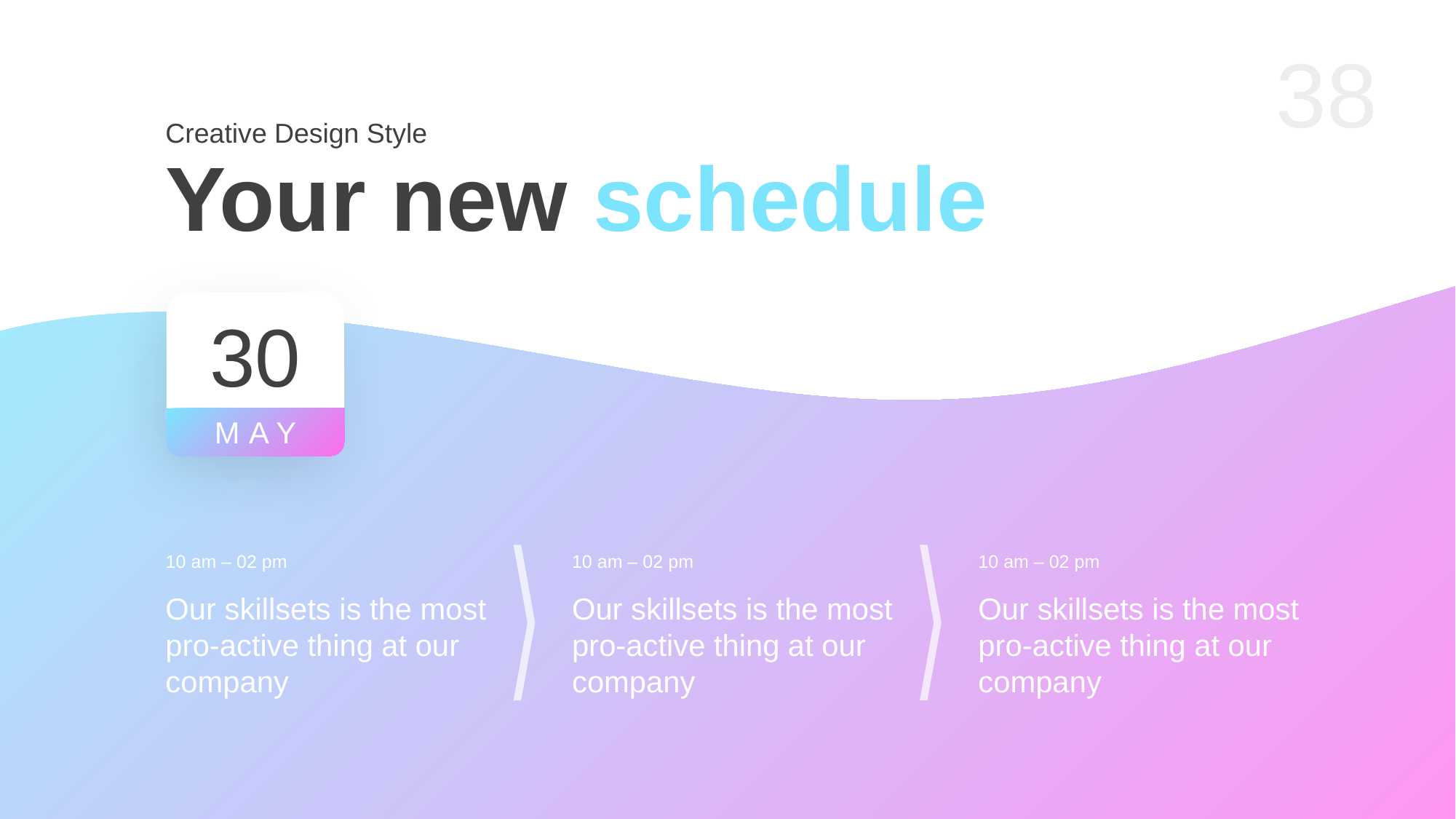

Creative Design Style
Your new schedule

30

MAY
10 am – 02 pm
Our skillsets is the most pro-active thing at our company

10 am – 02 pm
Our skillsets is the most pro-active thing at our company

10 am – 02 pm
Our skillsets is the most pro-active thing at our company